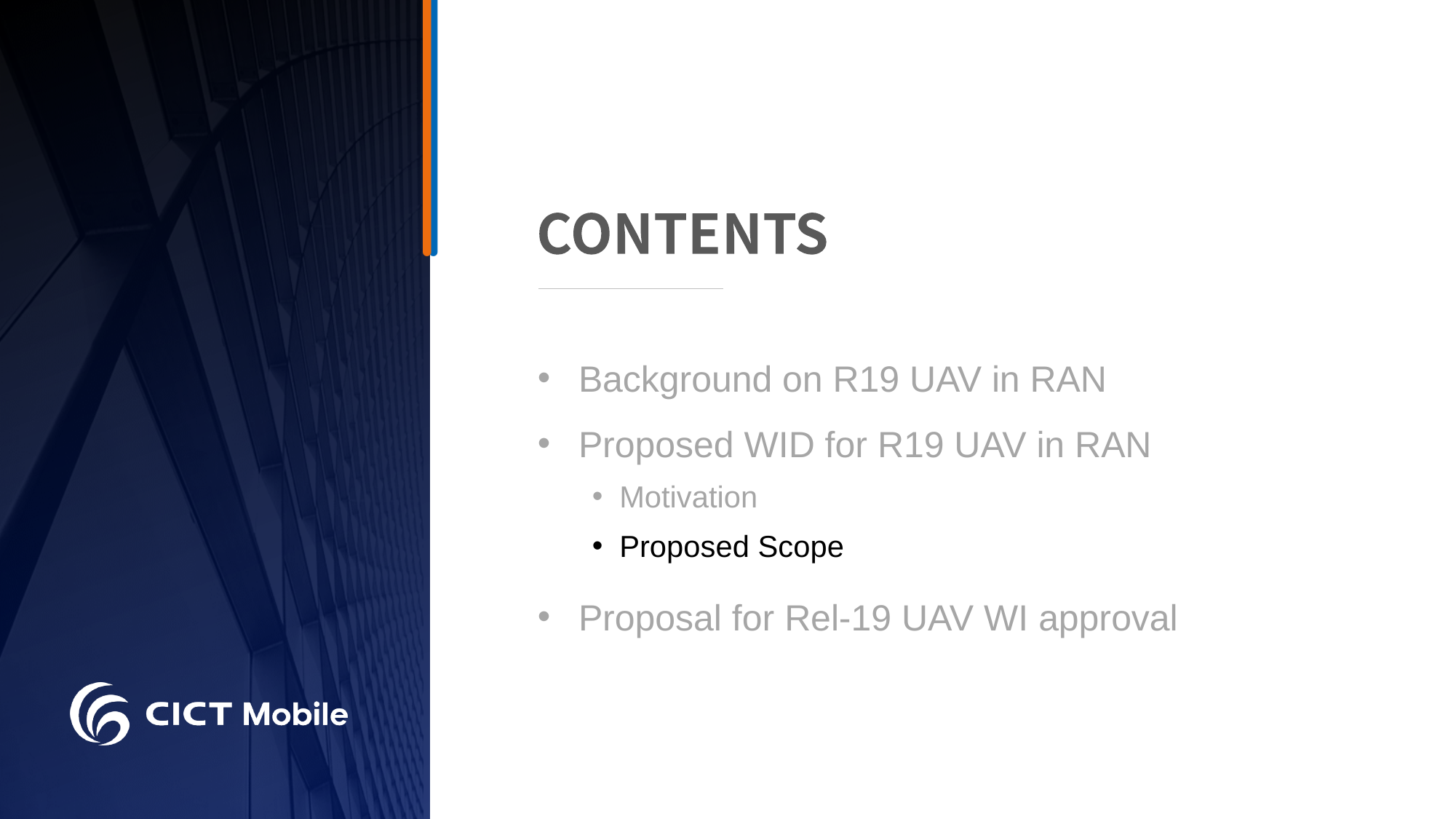

Background on R19 UAV in RAN
Proposed WID for R19 UAV in RAN
Motivation
Proposed Scope
Proposal for Rel-19 UAV WI approval